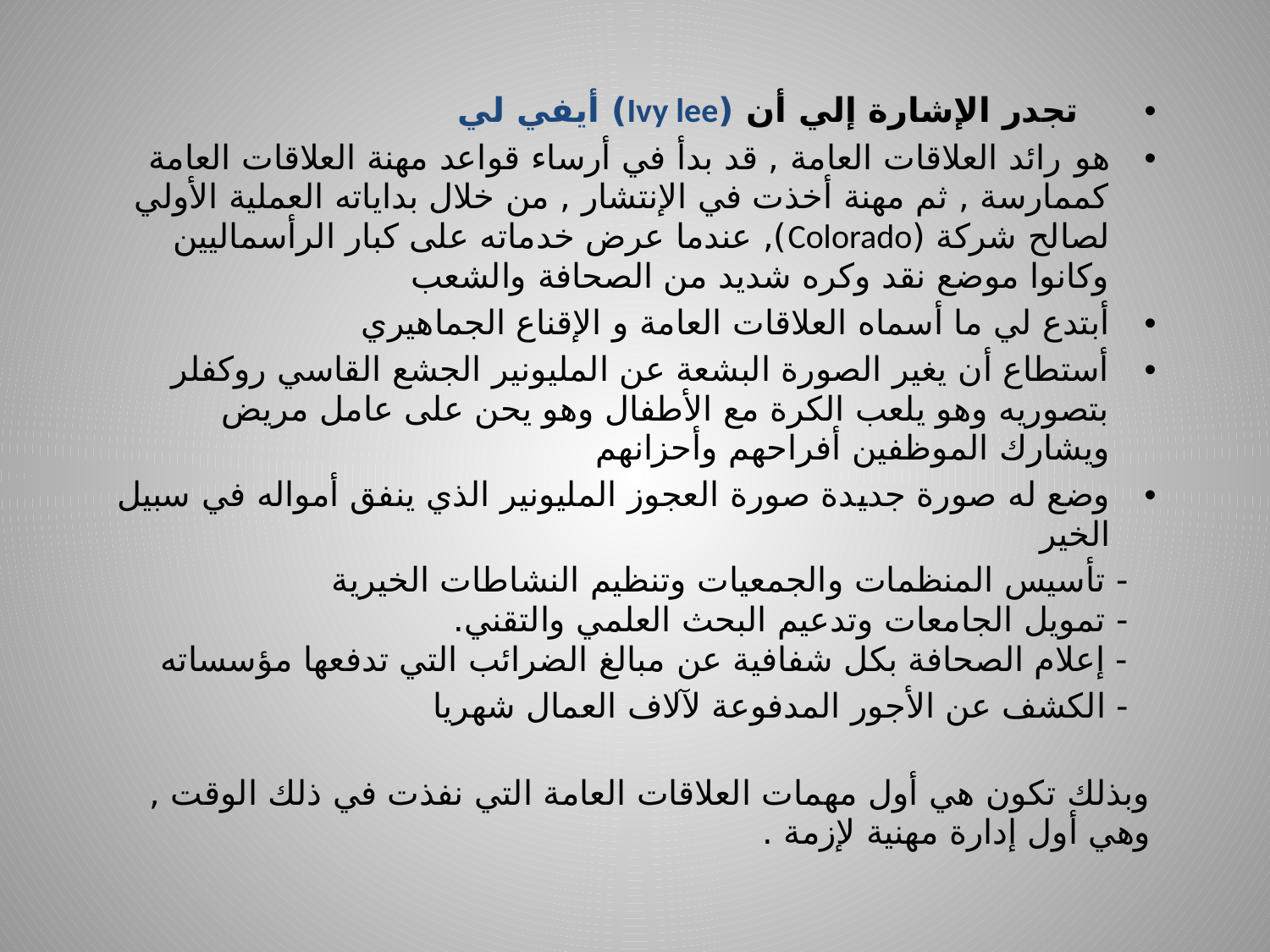

تجدر الإشارة إلي أن (Ivy lee) أيفي لي
هو رائد العلاقات العامة , قد بدأ في أرساء قواعد مهنة العلاقات العامة كممارسة , ثم مهنة أخذت في الإنتشار , من خلال بداياته العملية الأولي لصالح شركة (Colorado), عندما عرض خدماته على كبار الرأسماليين وكانوا موضع نقد وكره شديد من الصحافة والشعب
أبتدع لي ما أسماه العلاقات العامة و الإقناع الجماهيري
أستطاع أن يغير الصورة البشعة عن المليونير الجشع القاسي روكفلر بتصوريه وهو يلعب الكرة مع الأطفال وهو يحن على عامل مريض ويشارك الموظفين أفراحهم وأحزانهم
وضع له صورة جديدة صورة العجوز المليونير الذي ينفق أمواله في سبيل الخير
  - تأسيس المنظمات والجمعيات وتنظيم النشاطات الخيرية
  - تمويل الجامعات وتدعيم البحث العلمي والتقني.
  - إعلام الصحافة بكل شفافية عن مبالغ الضرائب التي تدفعها مؤسساته
  - الكشف عن الأجور المدفوعة لآلاف العمال شهريا

وبذلك تكون هي أول مهمات العلاقات العامة التي نفذت في ذلك الوقت , وهي أول إدارة مهنية لإزمة .